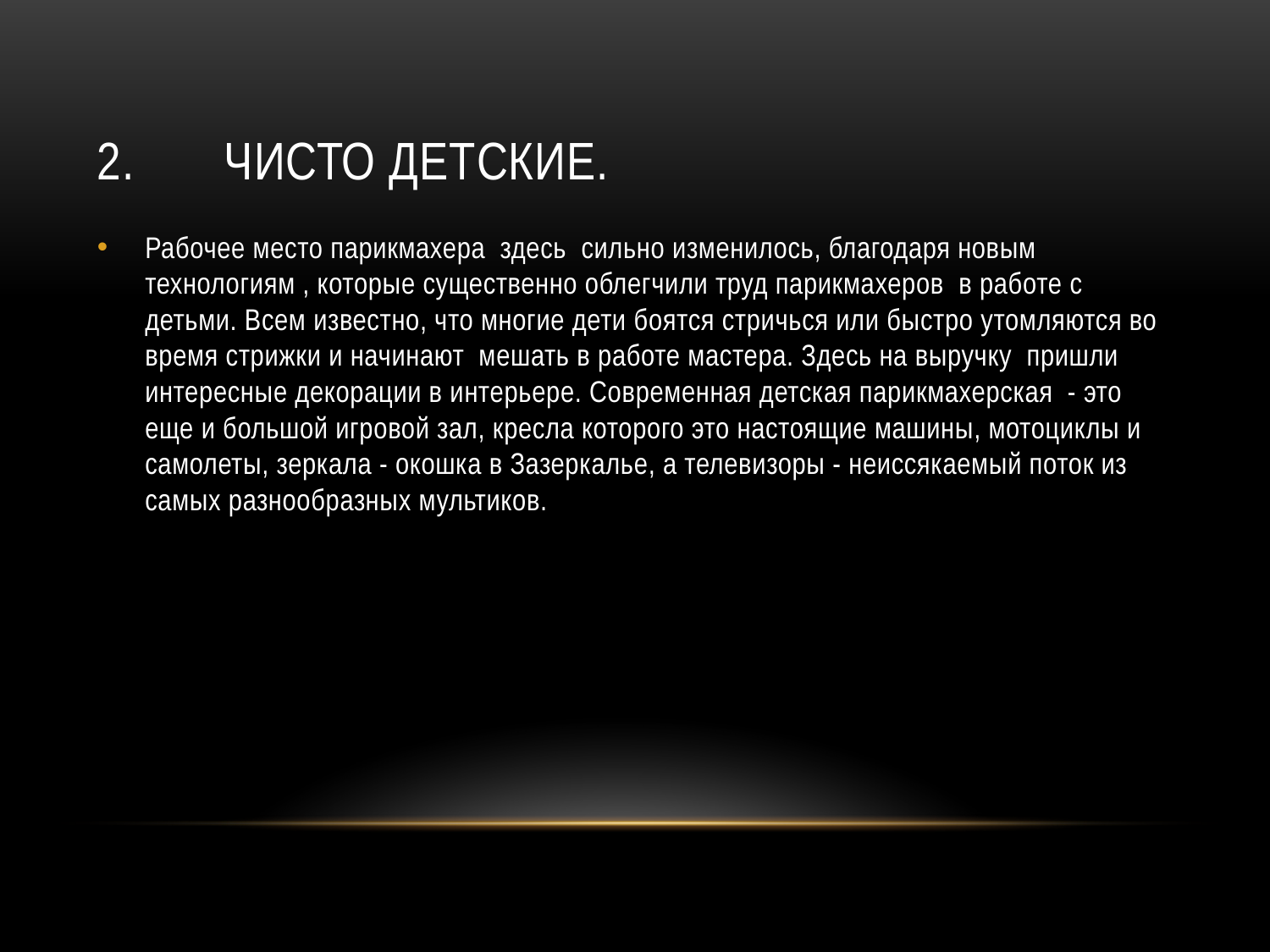

# 2.	Чисто детские.
Рабочее место парикмахера  здесь  сильно изменилось, благодаря новым технологиям , которые существенно облегчили труд парикмахеров  в работе с детьми. Всем известно, что многие дети боятся стричься или быстро утомляются во время стрижки и начинают  мешать в работе мастера. Здесь на выручку  пришли  интересные декорации в интерьере. Современная детская парикмахерская  - это еще и большой игровой зал, кресла которого это настоящие машины, мотоциклы и самолеты, зеркала - окошка в Зазеркалье, а телевизоры - неиссякаемый поток из самых разнообразных мультиков.